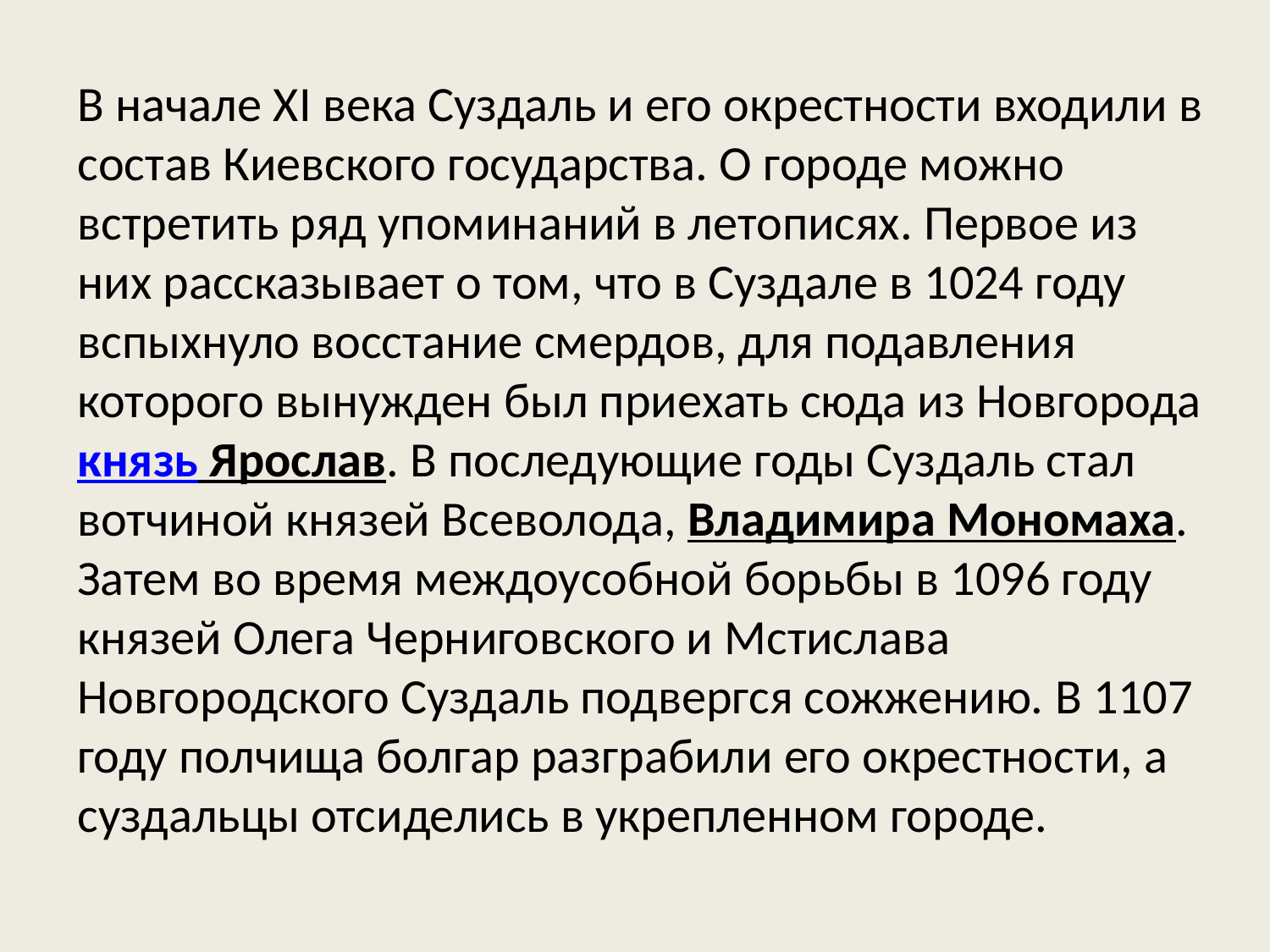

В начале XI века Суздаль и его окрестности входили в состав Киевского государства. О городе можно встретить ряд упоминаний в летописях. Первое из них рассказывает о том, что в Суздале в 1024 году вспыхнуло восстание смердов, для подавления которого вынужден был приехать сюда из Новгородакнязь Ярослав. В последующие годы Суздаль стал вотчиной князей Всеволода, Владимира Мономаха. Затем во время междоусобной борьбы в 1096 году князей Олега Черниговского и Мстислава Новгородского Суздаль подвергся сожжению. В 1107 году полчища болгар разграбили его окрестности, а суздальцы отсиделись в укрепленном городе.